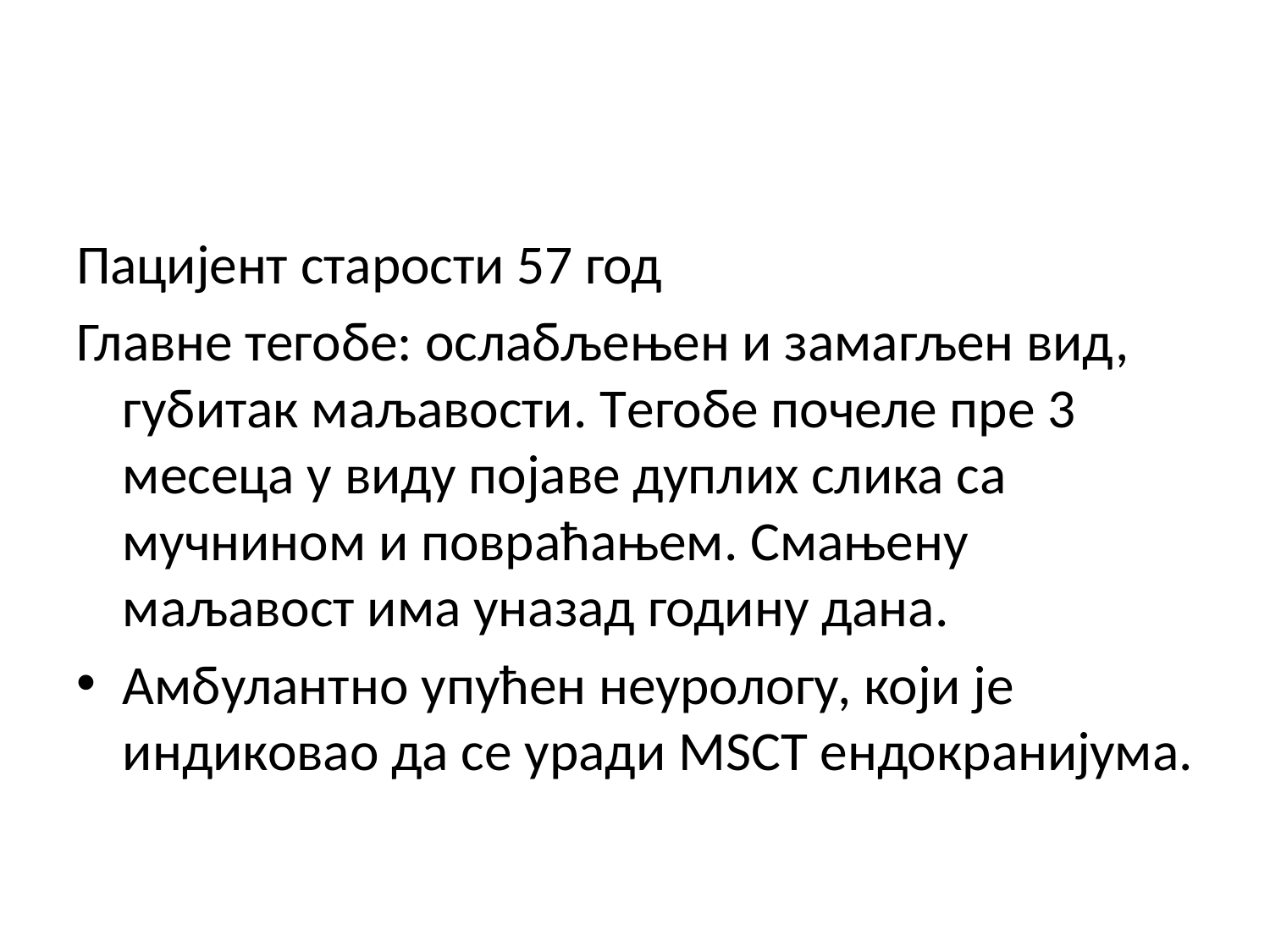

#
Пацијент старости 57 год
Главне тегобе: ослабљењен и замагљен вид, губитак маљавости. Тегобе почеле пре 3 месеца у виду појаве дуплих слика са мучнином и повраћањем. Смањену маљавост има уназад годину дана.
Амбулантно упућен неурологу, који је индиковао да се уради MSCT ендокранијума.